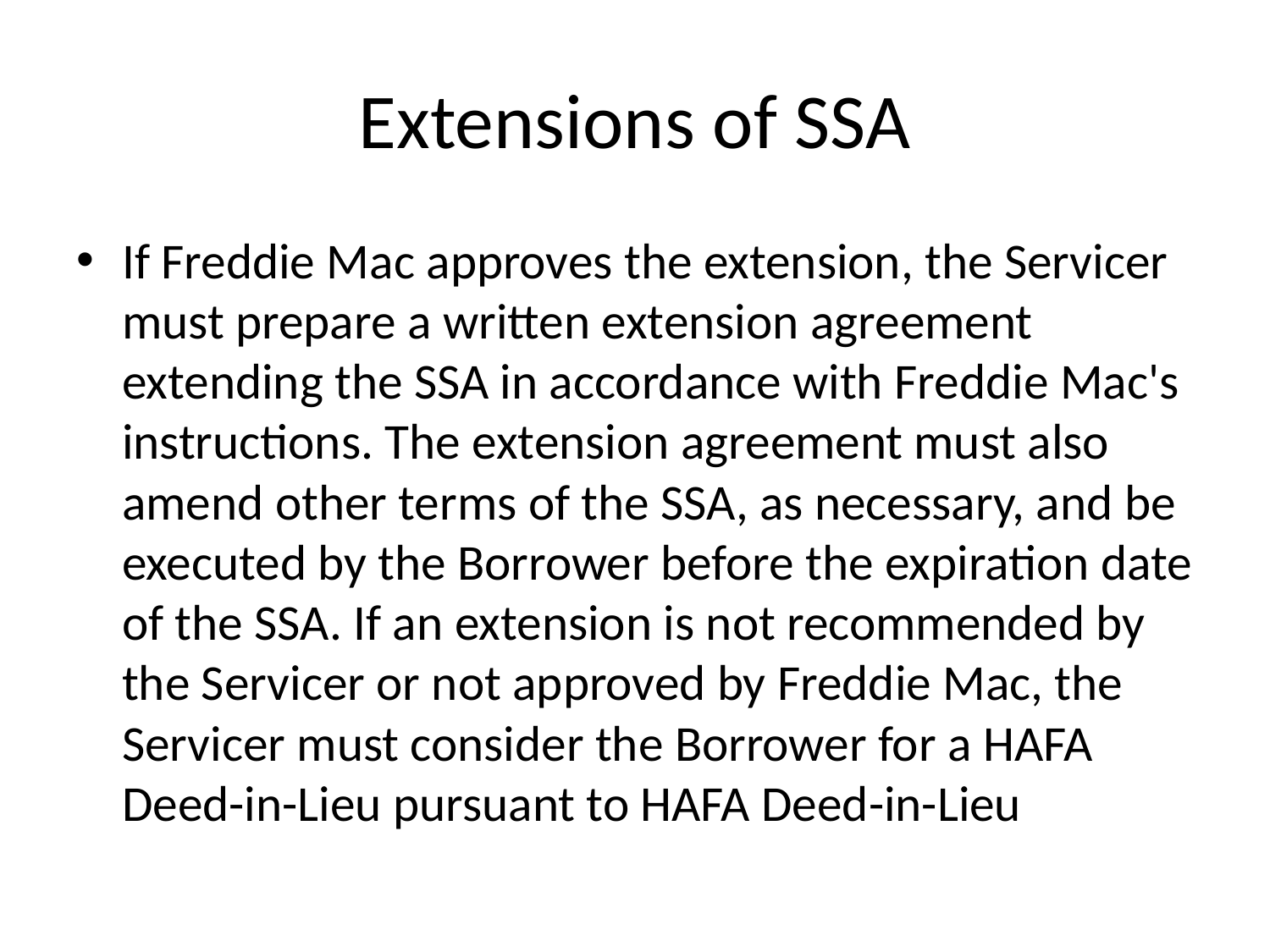

# Extensions of SSA
If Freddie Mac approves the extension, the Servicer must prepare a written extension agreement extending the SSA in accordance with Freddie Mac's instructions. The extension agreement must also amend other terms of the SSA, as necessary, and be executed by the Borrower before the expiration date of the SSA. If an extension is not recommended by the Servicer or not approved by Freddie Mac, the Servicer must consider the Borrower for a HAFA Deed-in-Lieu pursuant to HAFA Deed-in-Lieu